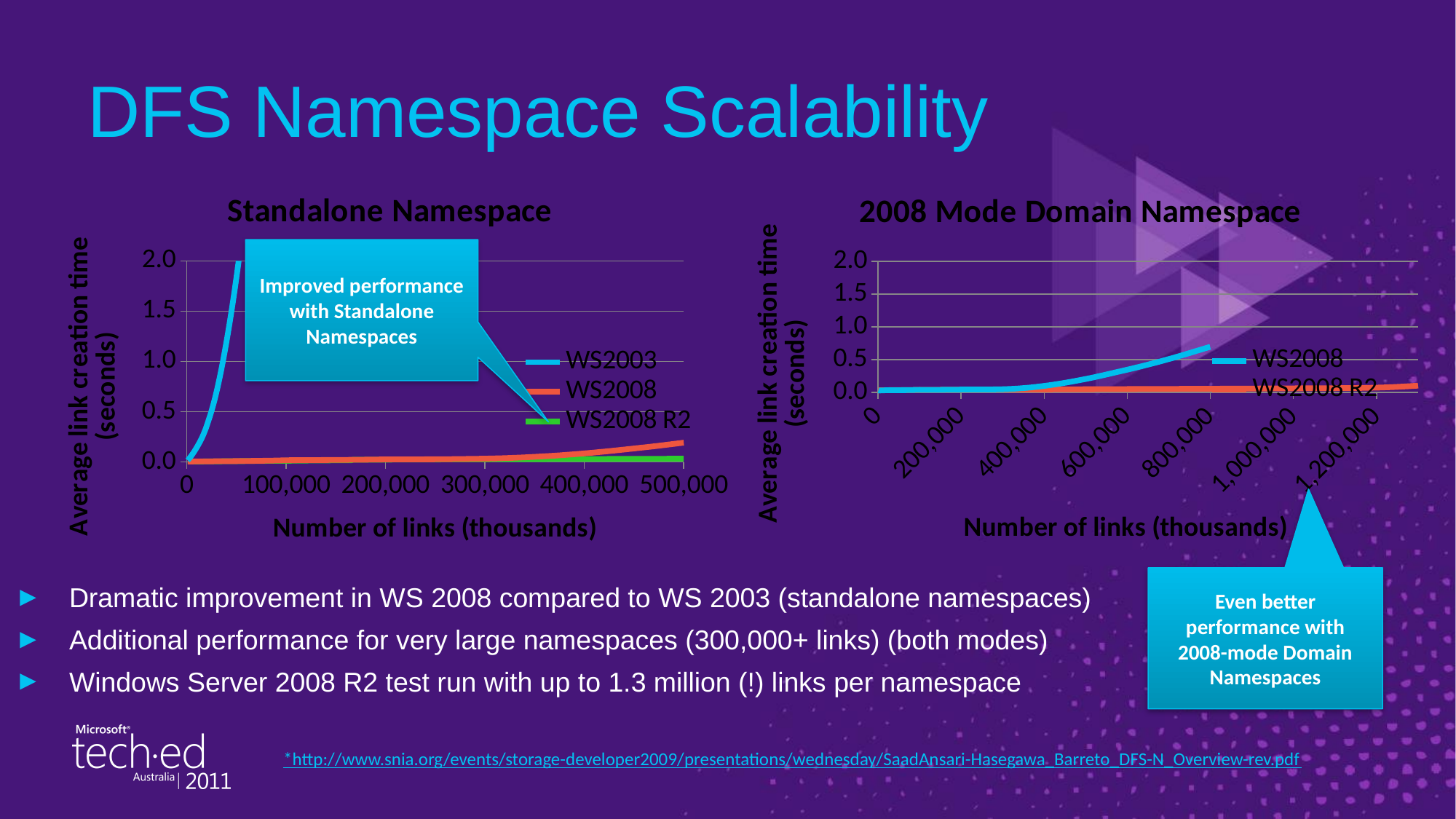

# DFS Namespace Scalability

### Chart: Standalone Namespace

| Category | WS2003 | WS2008 | WS2008 R2 |
|---|---|---|---|

### Chart: 2008 Mode Domain Namespace

| Category | WS2008 | WS2008 R2 |
|---|---|---|
Improved performance with Standalone Namespaces
Even better performance with 2008-mode Domain Namespaces
Dramatic improvement in WS 2008 compared to WS 2003 (standalone namespaces)
Additional performance for very large namespaces (300,000+ links) (both modes)
Windows Server 2008 R2 test run with up to 1.3 million (!) links per namespace

*http://www.snia.org/events/storage-developer2009/presentations/wednesday/SaadAnsari-Hasegawa_Barreto_DFS-N_Overview-rev.pdf